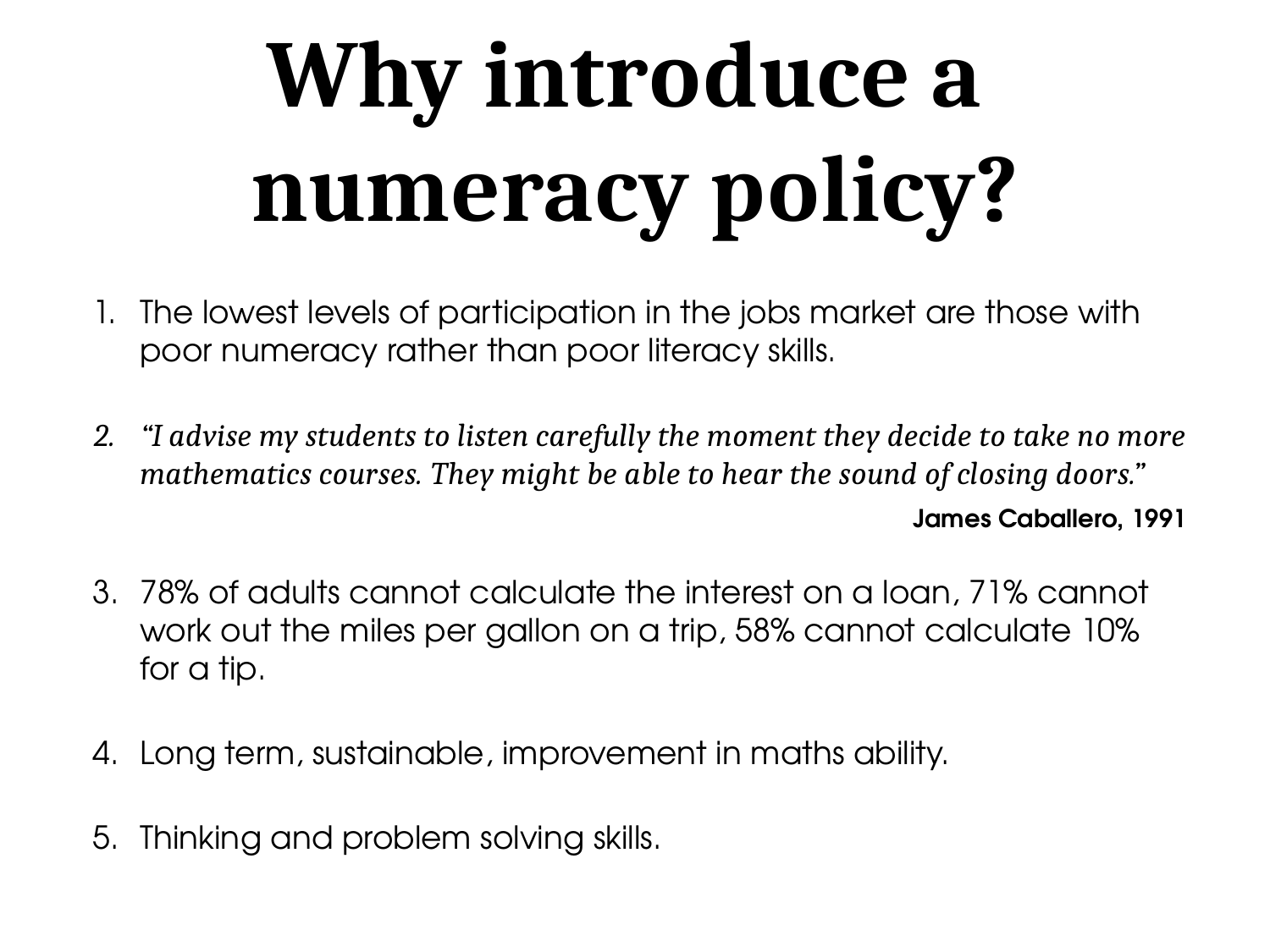

Why introduce a  numeracy policy?
The lowest levels of participation in the jobs market are those with poor numeracy rather than poor literacy skills.

“I advise my students to listen carefully the moment they decide to take no more mathematics courses. They might be able to hear the sound of closing doors.”
			     		James Caballero, 1991

78% of adults cannot calculate the interest on a loan, 71% cannot work out the miles per gallon on a trip, 58% cannot calculate 10% for a tip.

Long term, sustainable, improvement in maths ability.

Thinking and problem solving skills.